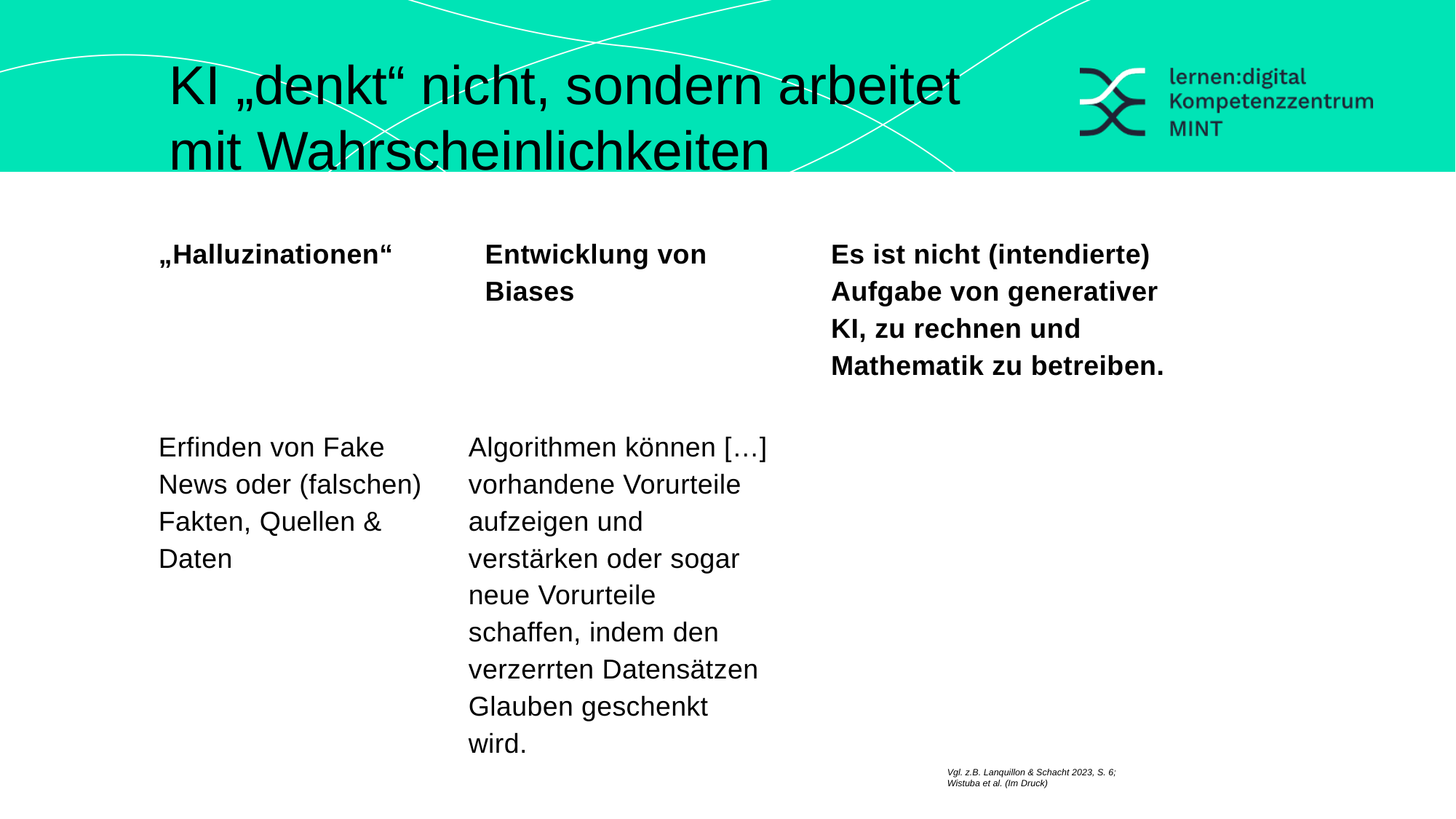

KI „denkt“ nicht, sondern arbeitet mit Wahrscheinlichkeiten

Entwicklung von Biases
Es ist nicht (intendierte) Aufgabe von generativer KI, zu rechnen und Mathematik zu betreiben.
„Halluzinationen“
Erfinden von Fake News oder (falschen) Fakten, Quellen & Daten
Algorithmen können […] vorhandene Vorurteile aufzeigen und verstärken oder sogar neue Vorurteile schaffen, indem den verzerrten Datensätzen Glauben geschenkt wird.
Vgl. z.B. Lanquillon & Schacht 2023, S. 6;
Wistuba et al. (Im Druck)